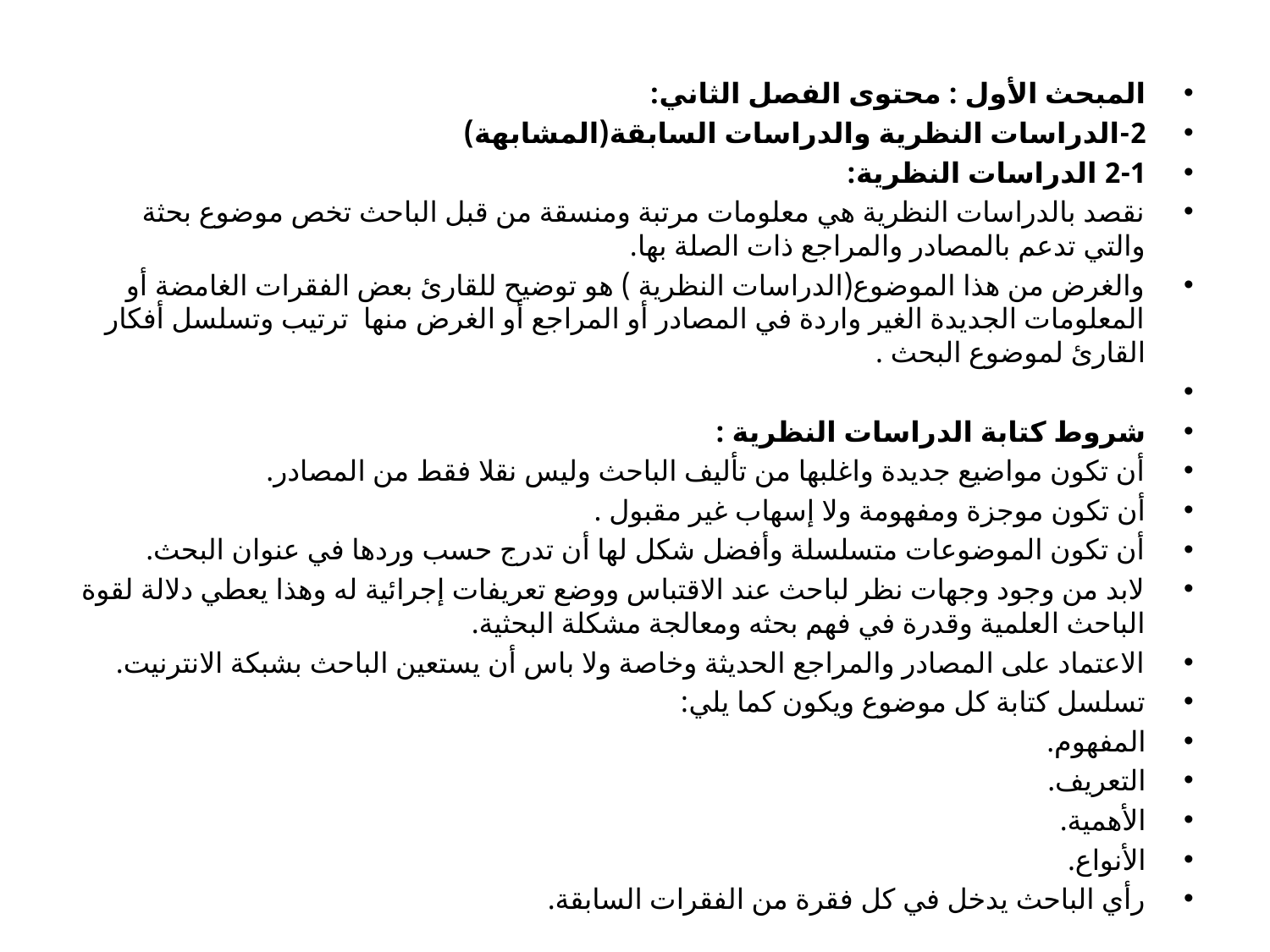

المبحث الأول : محتوى الفصل الثاني:
2-الدراسات النظرية والدراسات السابقة(المشابهة)
2-1 الدراسات النظرية:
نقصد بالدراسات النظرية هي معلومات مرتبة ومنسقة من قبل الباحث تخص موضوع بحثة والتي تدعم بالمصادر والمراجع ذات الصلة بها.
والغرض من هذا الموضوع(الدراسات النظرية ) هو توضيح للقارئ بعض الفقرات الغامضة أو المعلومات الجديدة الغير واردة في المصادر أو المراجع أو الغرض منها  ترتيب وتسلسل أفكار القارئ لموضوع البحث .

شروط كتابة الدراسات النظرية :
أن تكون مواضيع جديدة واغلبها من تأليف الباحث وليس نقلا فقط من المصادر.
أن تكون موجزة ومفهومة ولا إسهاب غير مقبول .
أن تكون الموضوعات متسلسلة وأفضل شكل لها أن تدرج حسب وردها في عنوان البحث.
لابد من وجود وجهات نظر لباحث عند الاقتباس ووضع تعريفات إجرائية له وهذا يعطي دلالة لقوة الباحث العلمية وقدرة في فهم بحثه ومعالجة مشكلة البحثية.
الاعتماد على المصادر والمراجع الحديثة وخاصة ولا باس أن يستعين الباحث بشبكة الانترنيت.
تسلسل كتابة كل موضوع ويكون كما يلي:
المفهوم.
التعريف.
الأهمية.
الأنواع.
رأي الباحث يدخل في كل فقرة من الفقرات السابقة.